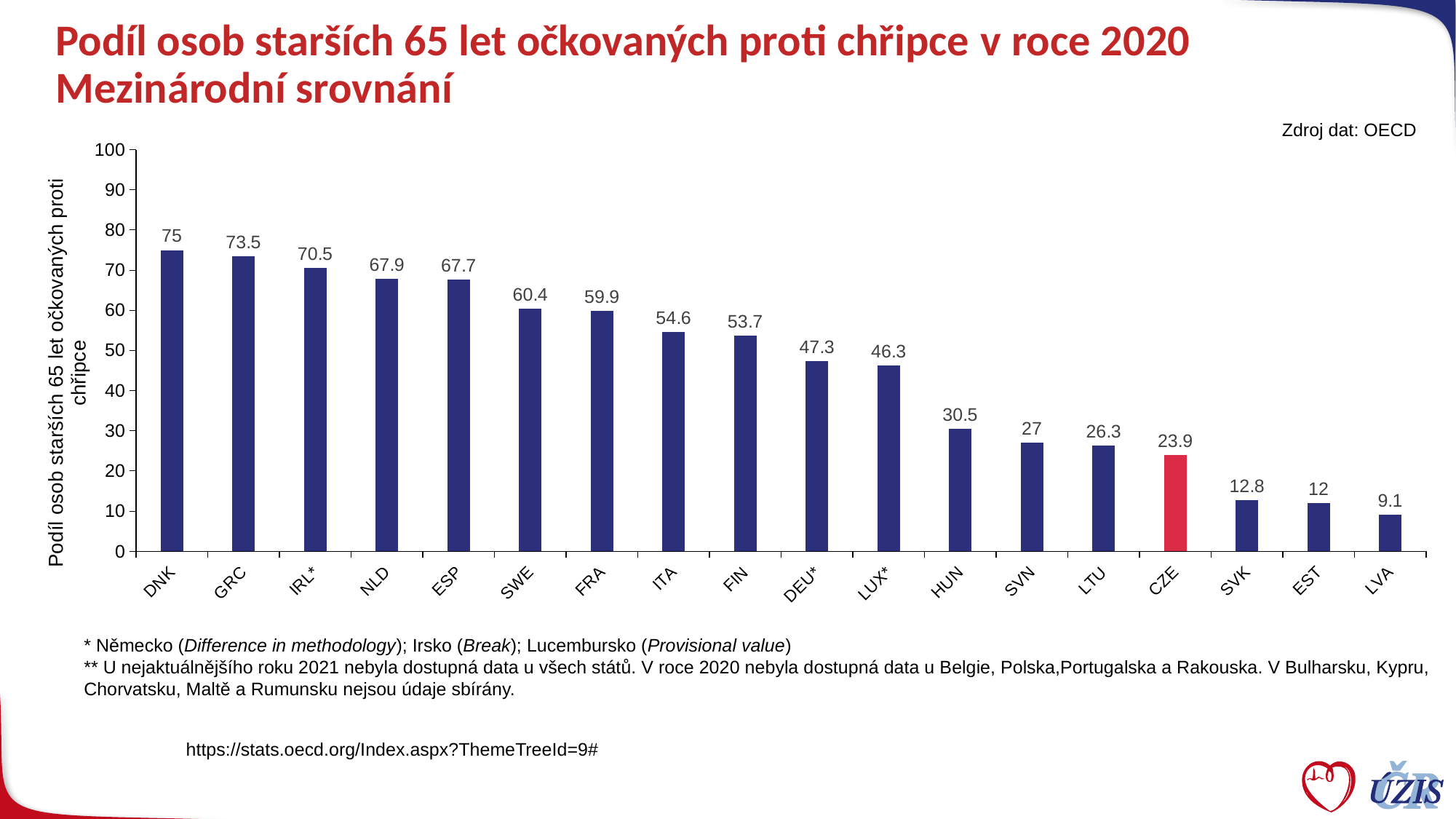

# Podíl osob starších 65 let očkovaných proti chřipce v roce 2020 Mezinárodní srovnání
Zdroj dat: OECD

### Chart

| Category | Řada 1 |
|---|---|
| DNK | 75.0 |
| GRC | 73.5 |
| IRL* | 70.5 |
| NLD | 67.9 |
| ESP | 67.7 |
| SWE | 60.4 |
| FRA | 59.9 |
| ITA | 54.6 |
| FIN | 53.7 |
| DEU* | 47.3 |
| LUX* | 46.3 |
| HUN | 30.5 |
| SVN | 27.0 |
| LTU | 26.3 |
| CZE | 23.9 |
| SVK | 12.8 |
| EST | 12.0 |
| LVA | 9.1 |
* Německo (Difference in methodology); Irsko (Break); Lucembursko (Provisional value)
** U nejaktuálnějšího roku 2021 nebyla dostupná data u všech států. V roce 2020 nebyla dostupná data u Belgie, Polska,Portugalska a Rakouska. V Bulharsku, Kypru, Chorvatsku, Maltě a Rumunsku nejsou údaje sbírány.
https://stats.oecd.org/Index.aspx?ThemeTreeId=9#